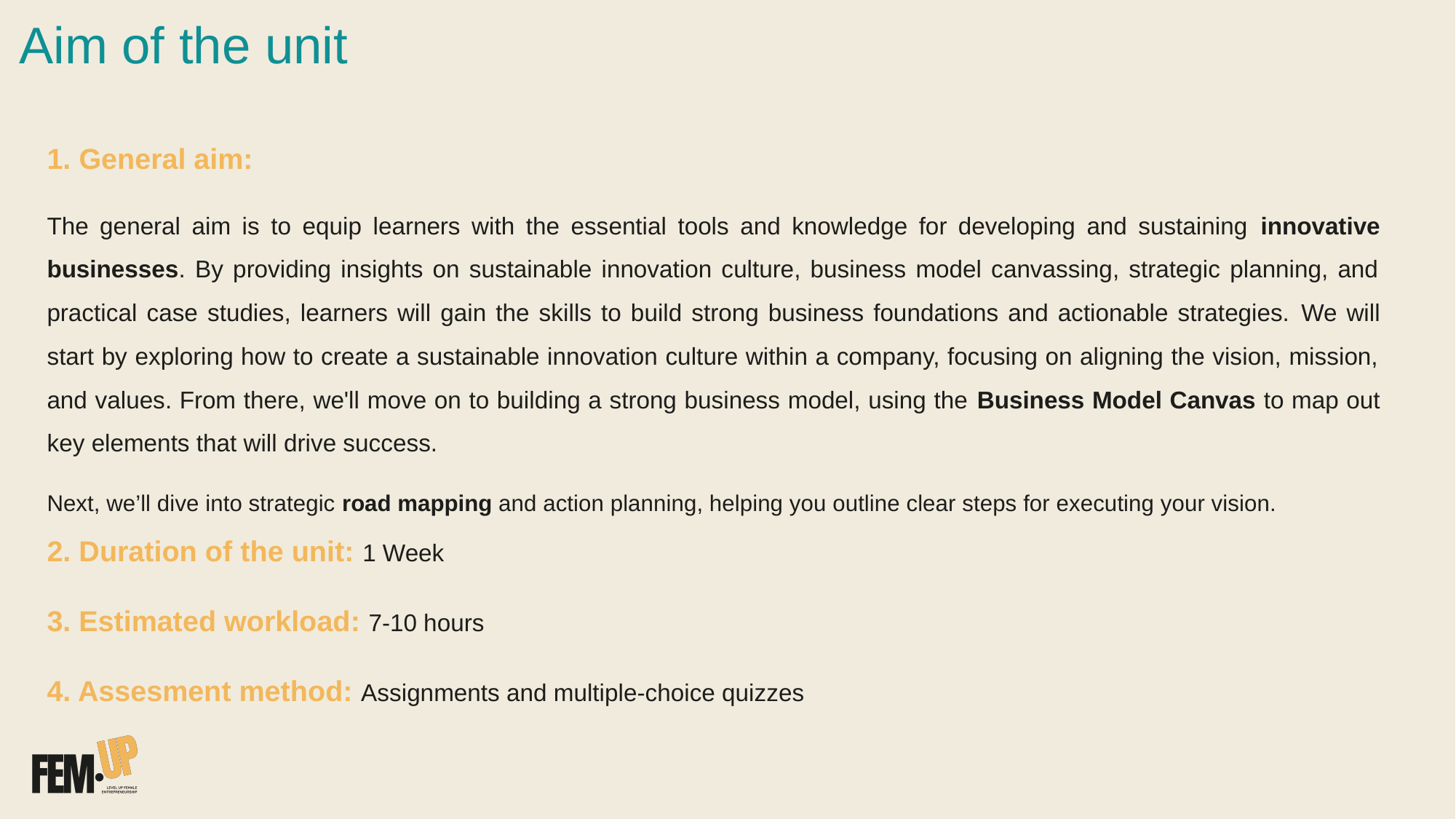

# Aim of the unit
1. General aim:
The general aim is to equip learners with the essential tools and knowledge for developing and sustaining innovative businesses. By providing insights on sustainable innovation culture, business model canvassing, strategic planning, and practical case studies, learners will gain the skills to build strong business foundations and actionable strategies. We will start by exploring how to create a sustainable innovation culture within a company, focusing on aligning the vision, mission, and values. From there, we'll move on to building a strong business model, using the Business Model Canvas to map out key elements that will drive success.
Next, we’ll dive into strategic road mapping and action planning, helping you outline clear steps for executing your vision.
2. Duration of the unit: 1 Week
3. Estimated workload: 7-10 hours
4. Assesment method: Assignments and multiple-choice quizzes